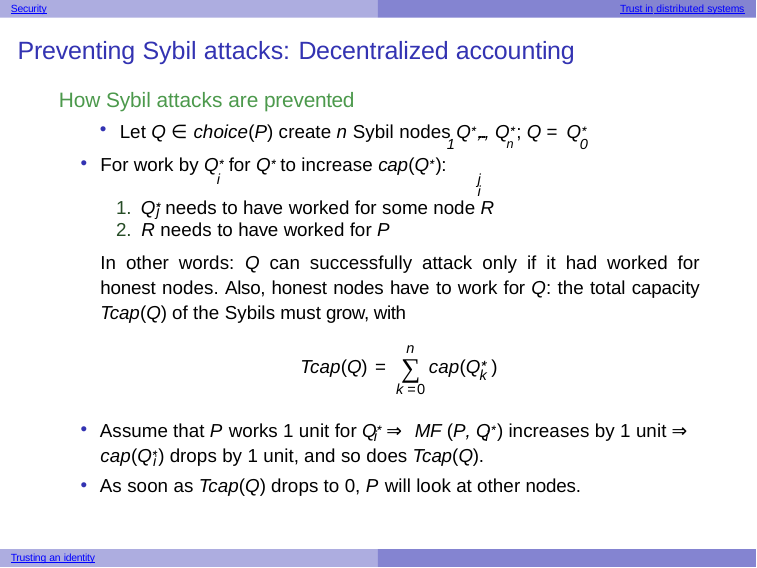

Security
Trust in distributed systems
Preventing Sybil attacks: Decentralized accounting
How Sybil attacks are prevented
Let Q ∈ choice(P) create n Sybil nodes Q∗,..., Q∗; Q = Q∗
1	n	0
For work by Q∗ for Q∗ to increase cap(Q∗):
i	j	i
1. Q∗ needs to have worked for some node R
j
2. R needs to have worked for P
In other words: Q can successfully attack only if it had worked for honest nodes. Also, honest nodes have to work for Q: the total capacity Tcap(Q) of the Sybils must grow, with
n
∑
∗
Tcap(Q) =	cap(Q )
k
k =0
Assume that P works 1 unit for Q∗ ⇒ MF (P, Q∗) increases by 1 unit ⇒
i	i
cap(Q∗) drops by 1 unit, and so does Tcap(Q).
i
As soon as Tcap(Q) drops to 0, P will look at other nodes.

Trusting an identity